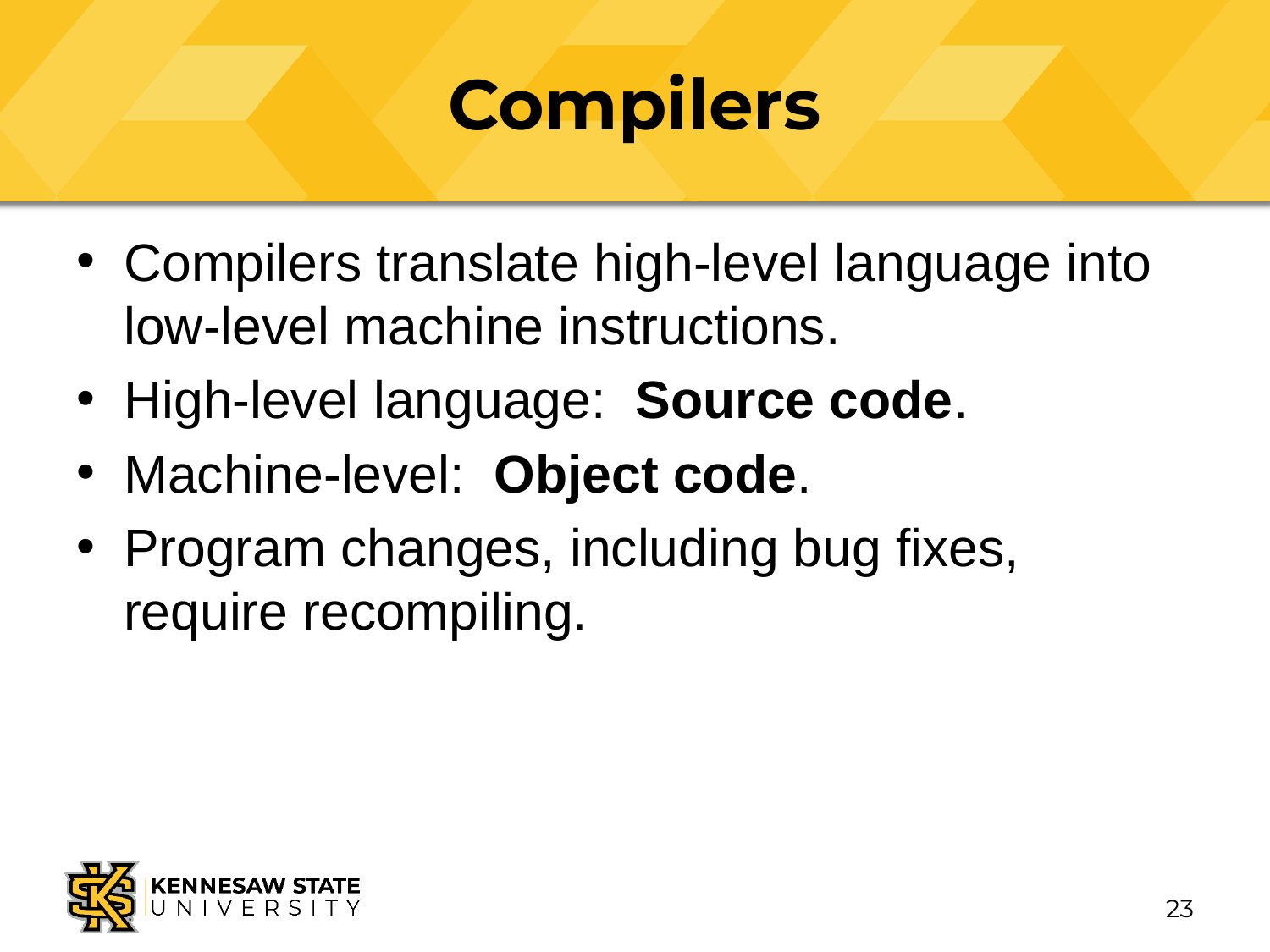

# Compilers
Compilers translate high-level language into low-level machine instructions.
High-level language:  Source code.
Machine-level:  Object code.
Program changes, including bug fixes, require recompiling.
23